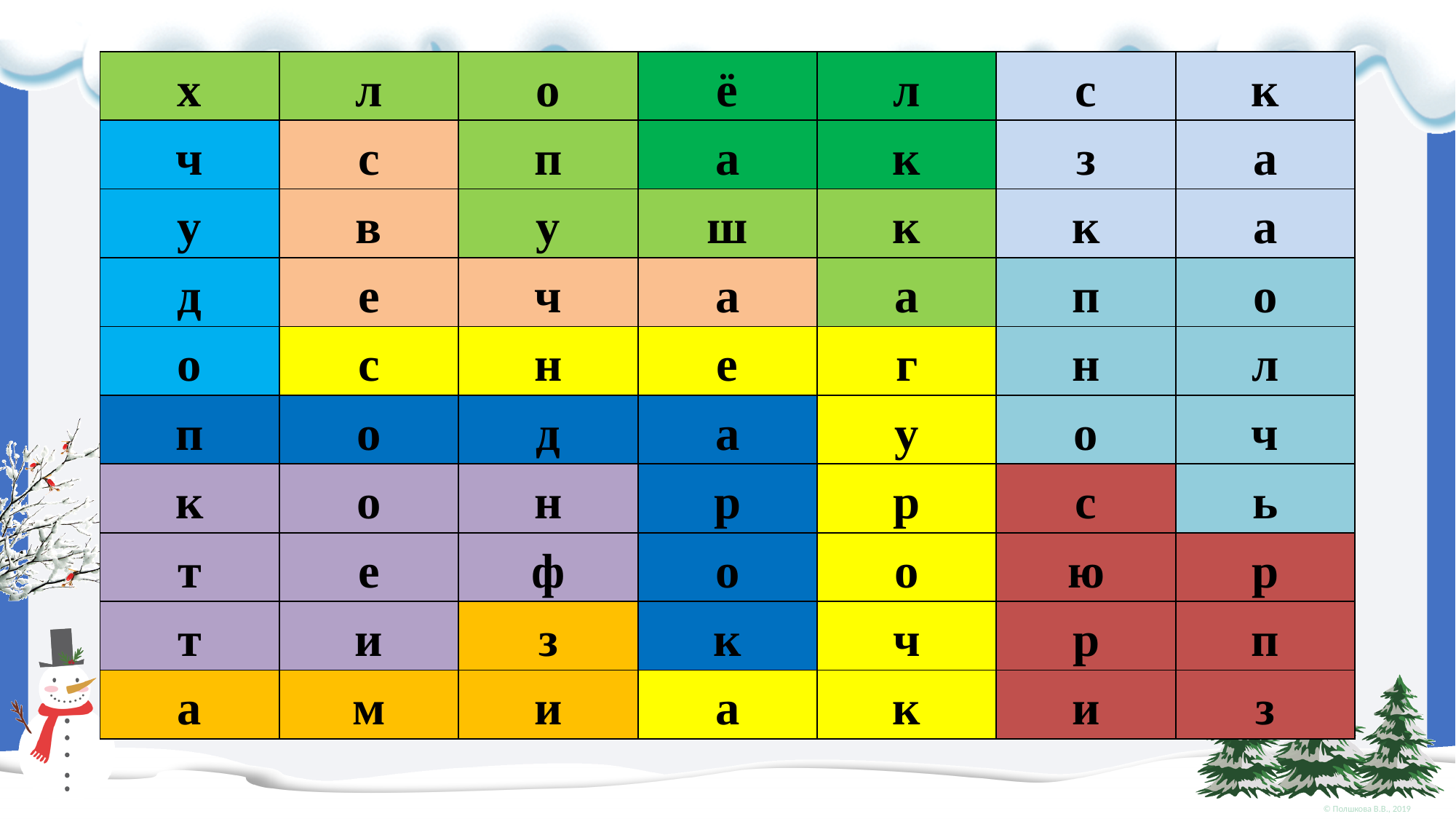

| х | л | о | ё | л | с | к |
| --- | --- | --- | --- | --- | --- | --- |
| ч | с | п | а | к | з | а |
| у | в | у | ш | к | к | а |
| д | е | ч | а | а | п | о |
| о | с | н | е | г | н | л |
| п | о | д | а | у | о | ч |
| к | о | н | р | р | с | ь |
| т | е | ф | о | о | ю | р |
| т | и | з | к | ч | р | п |
| а | м | и | а | к | и | з |